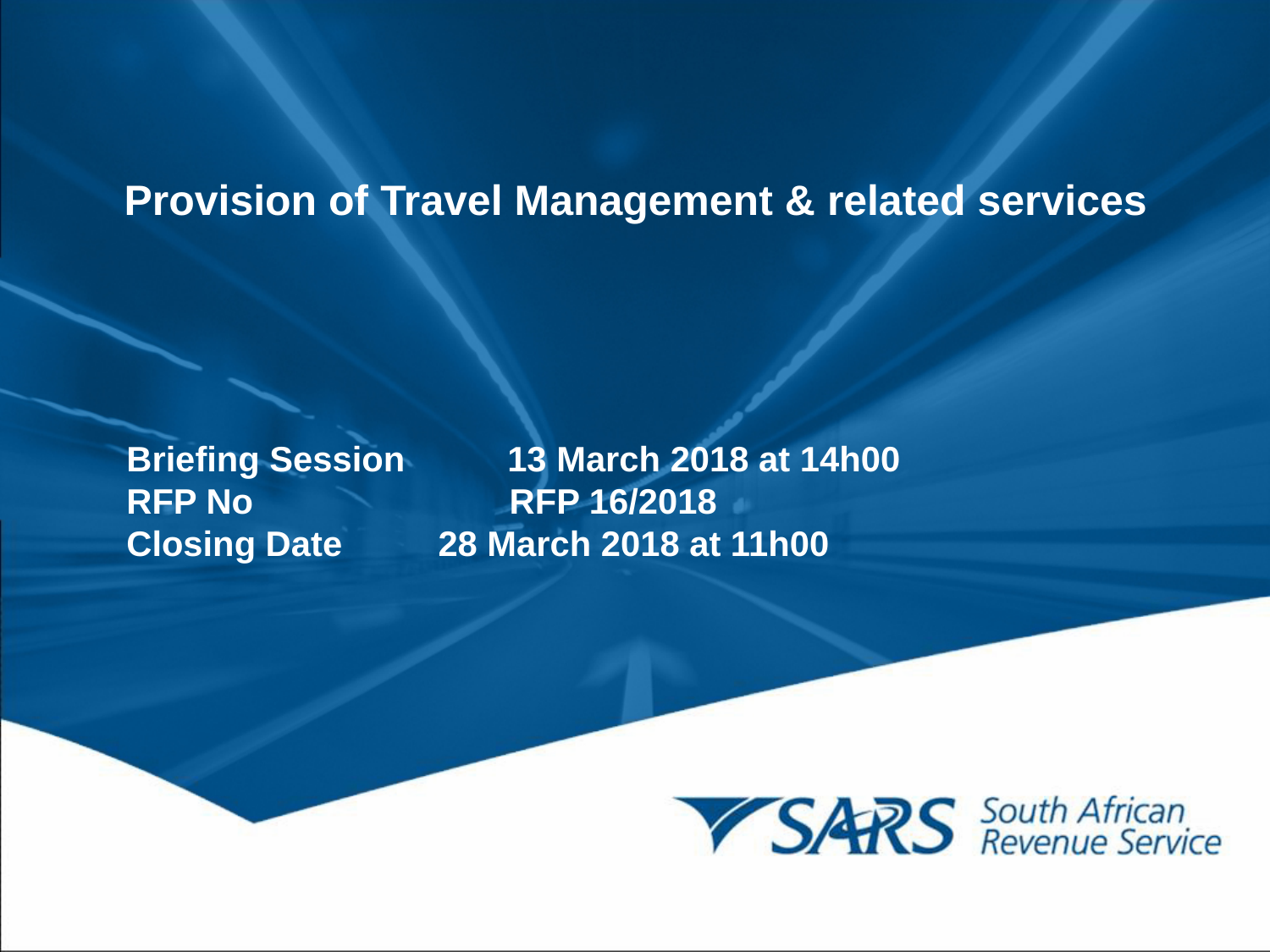

Provision of Travel Management & related services
Briefing Session	13 March 2018 at 14h00
RFP No 		      RFP 16/2018
Closing Date      	28 March 2018 at 11h00